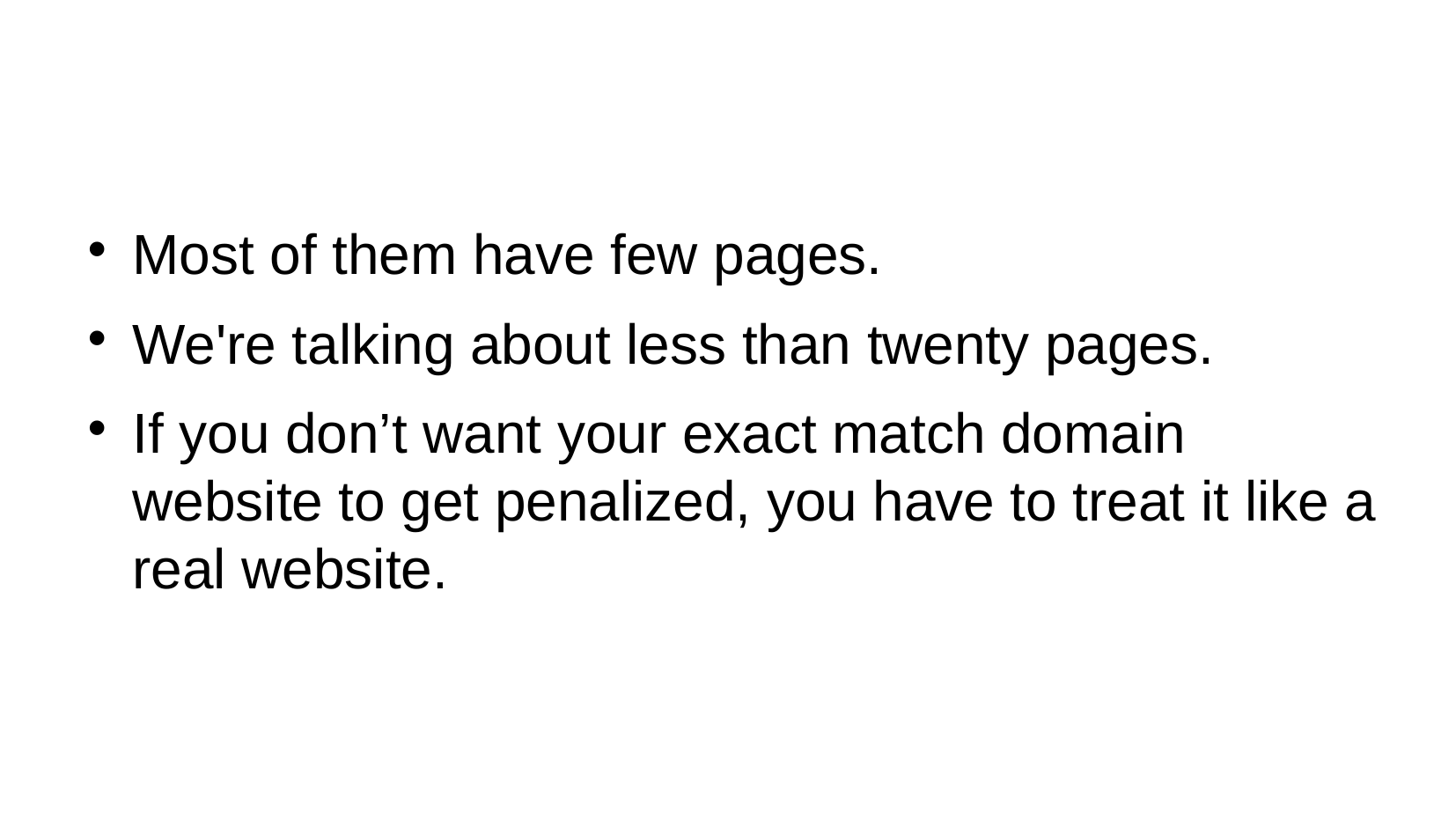

Most of them have few pages.
We're talking about less than twenty pages.
If you don’t want your exact match domain website to get penalized, you have to treat it like a real website.